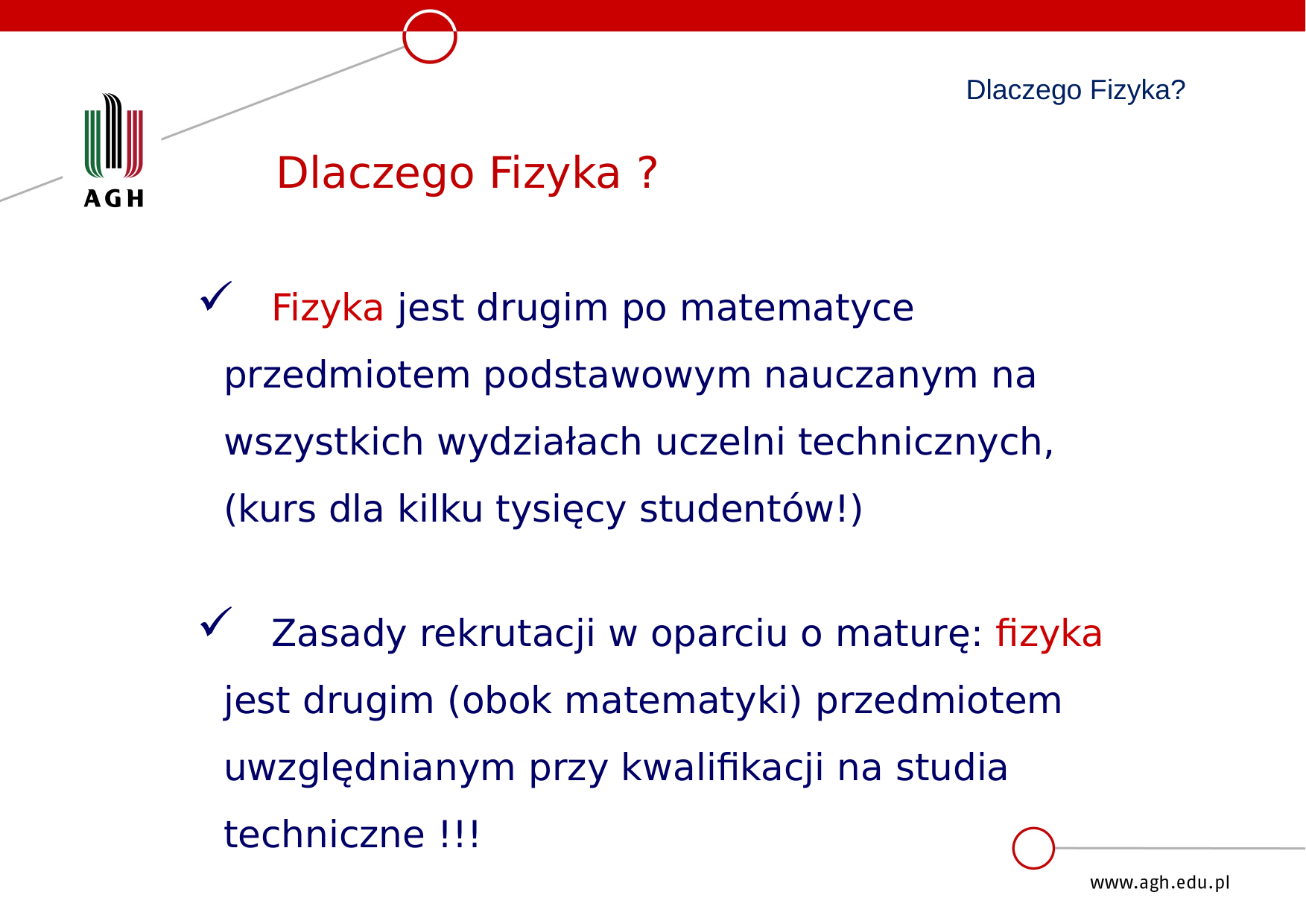

Dlaczego Fizyka?
Dlaczego Fizyka ?
   Fizyka jest drugim po matematyce  przedmiotem podstawowym nauczanym na wszystkich wydziałach uczelni technicznych,
(kurs dla kilku tysięcy studentów!)
   Zasady rekrutacji w oparciu o maturę: fizyka jest drugim (obok matematyki) przedmiotem uwzględnianym przy kwalifikacji na studia techniczne !!!